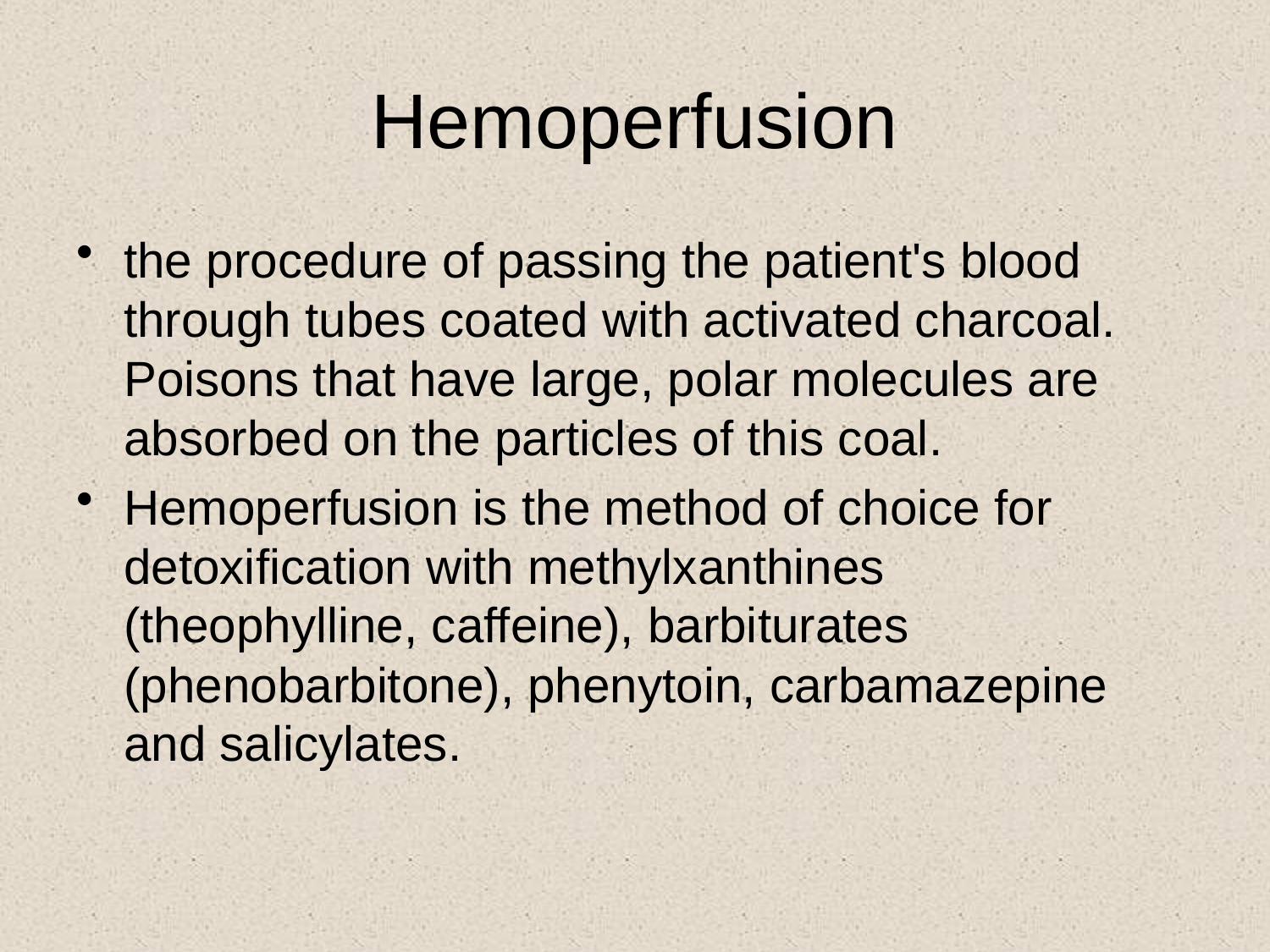

# Hemoperfusion
the procedure of passing the patient's blood through tubes coated with activated charcoal. Poisons that have large, polar molecules are absorbed on the particles of this coal.
Hemoperfusion is the method of choice for detoxification with methylxanthines (theophylline, caffeine), barbiturates (phenobarbitone), phenytoin, carbamazepine and salicylates.